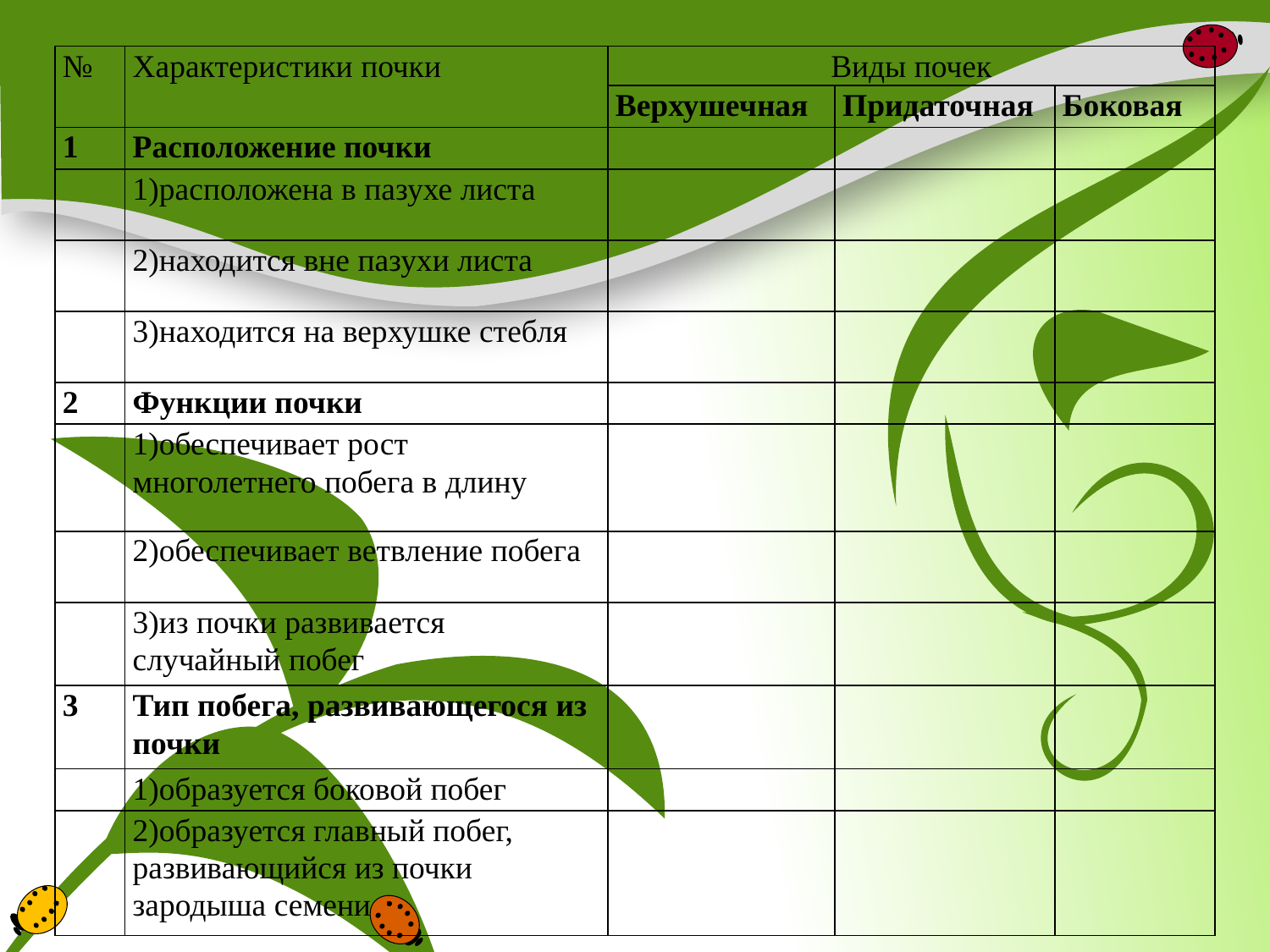

#
| № | Характеристики почки | Виды почек |  |  |
| --- | --- | --- | --- | --- |
|  |  | Верхушечная | Придаточная | Боковая |
| 1 | Расположение почки |  |  |  |
|  | 1)расположена в пазухе листа |  |  |  |
|  | 2)находится вне пазухи листа |  |  |  |
|  | 3)находится на верхушке стебля |  |  |  |
| 2 | Функции почки |  |  |  |
|  | 1)обеспечивает рост многолетнего побега в длину |  |  |  |
|  | 2)обеспечивает ветвление побега |  |  |  |
|  | 3)из почки развивается случайный побег |  |  |  |
| 3 | Тип побега, развивающегося из почки |  |  |  |
|  | 1)образуется боковой побег |  |  |  |
|  | 2)образуется главный побег, развивающийся из почки зародыша семени |  |  |  |